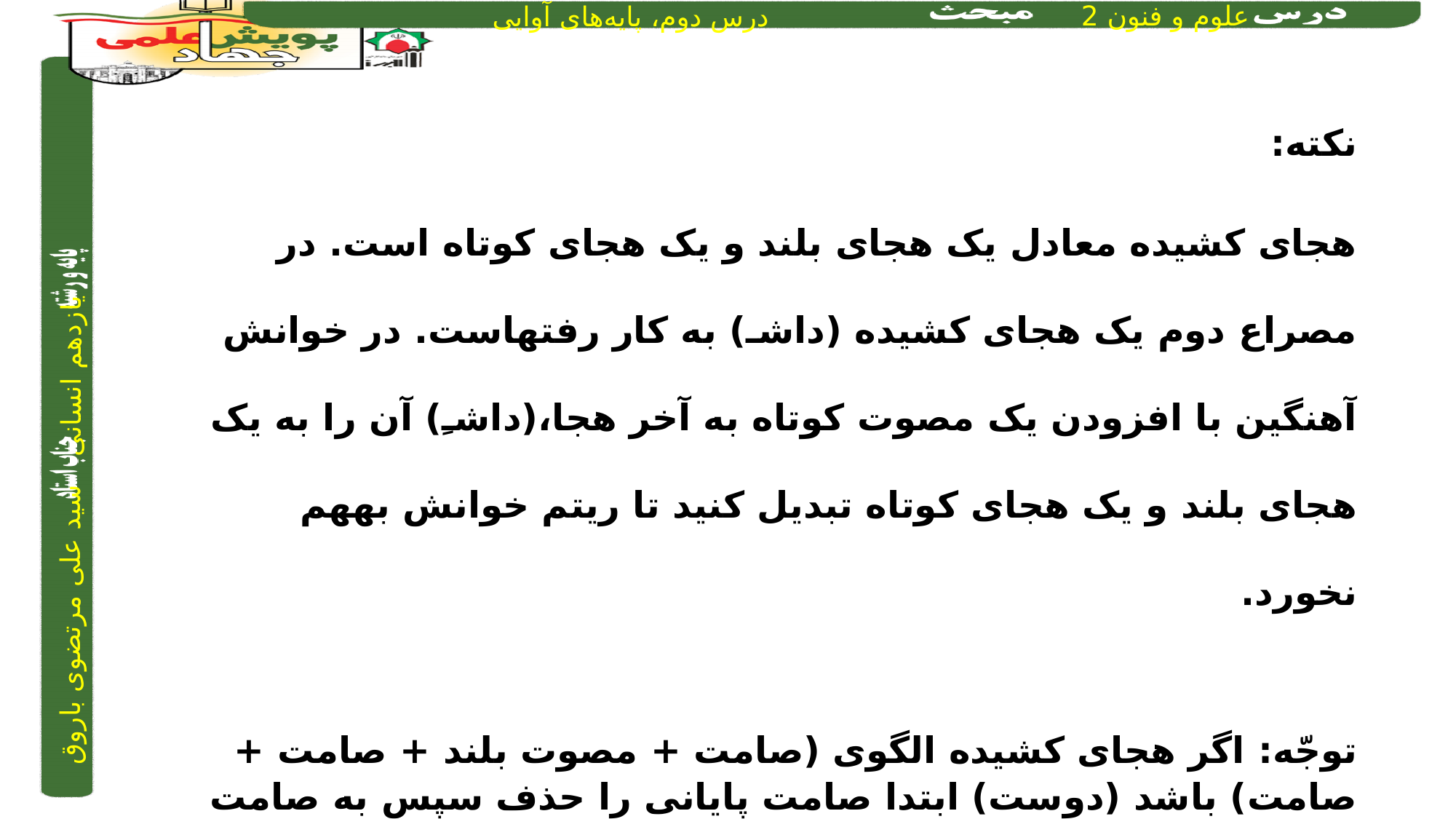

نکته:
هجای کشیده معادل یک هجای بلند و یک هجای کوتاه است. در مصراع دوم یک هجای کشیده (داشـ) به کار رفته­است. در خوانش آهنگین با افزودن یک مصوت کوتاه به آخر هجا،(داشـِ) آن را به یک هجای بلند و یک هجای کوتاه تبدیل کنید تا ریتم خوانش به­هم نخورد.

توجّه: اگر هجای کشیده الگوی (صامت + مصوت بلند + صامت + صامت) باشد (دوست) ابتدا صامت پایانی را حذف سپس به صامت پیش از آن مصوّت بلند بیفزایید. (دوسـِ)